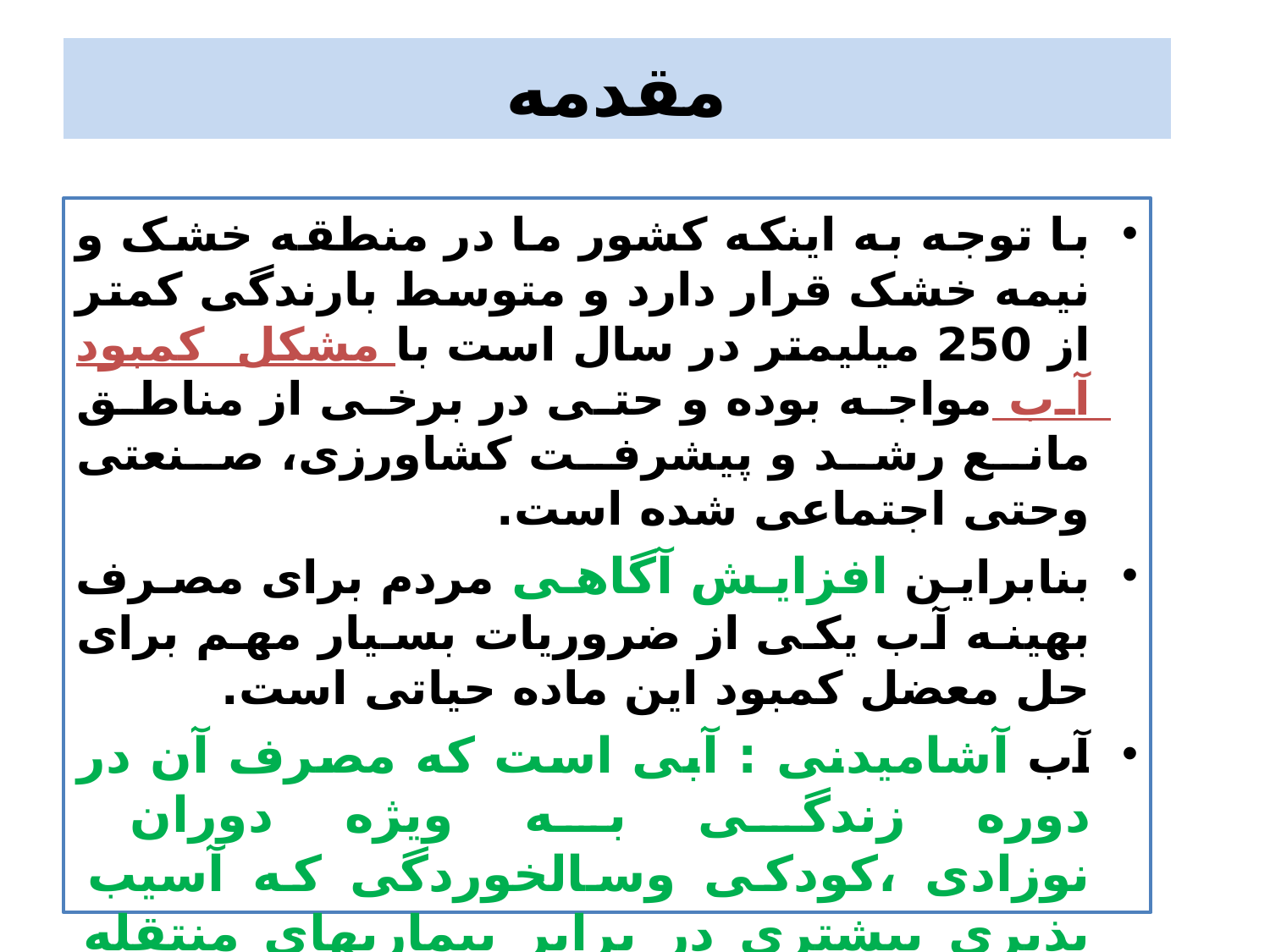

# مقدمه
با توجه به اینکه کشور ما در منطقه خشک و نیمه خشک قرار دارد و متوسط بارندگی کمتر از 250 میلیمتر در سال است با مشکل  کمبود آب مواجه بوده و حتی در برخی از مناطق مانع رشد و پیشرفت کشاورزی، صنعتی وحتی اجتماعی شده است.
بنابراین افزایش آگاهی مردم برای مصرف بهینه آب یکی از ضروریات بسیار مهم برای حل معضل کمبود این ماده حیاتی است.
آب آشامیدنی : آبی است که مصرف آن در دوره زندگی به ویژه دوران نوزادی ،کودکی وسالخوردگی که آسیب پذیری بیشتری در برابر بیماریهای منتقله از آب دارد ، در کوتاه مدت ودراز مدت عارضه سوئی ایجاد نکند ، آب آشامیدنی همه مصارف خانگی از جمله آشامیدنی ،تهیه غذا وبهداشت فردی را شامل می شود .